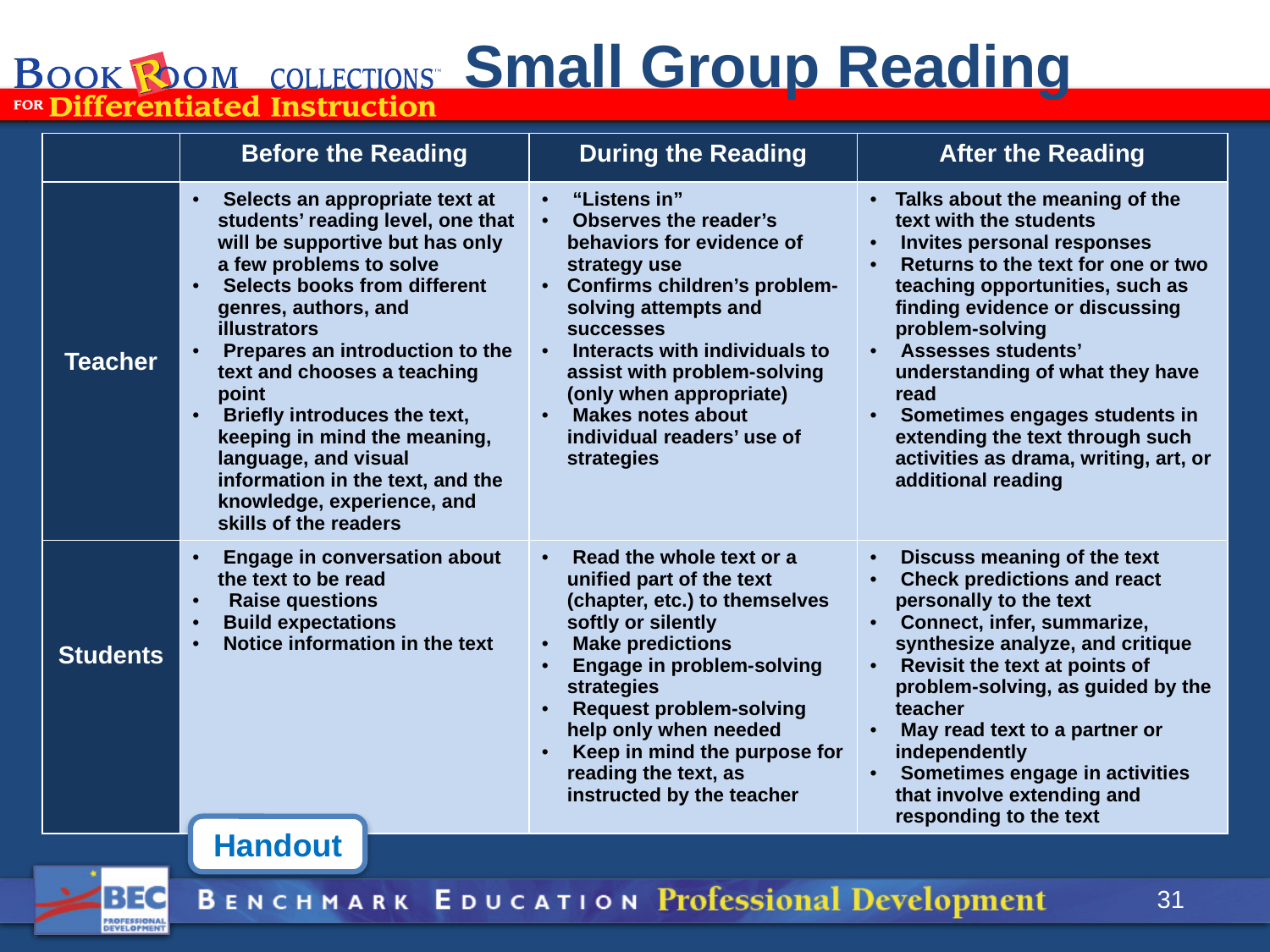

Small Group Reading
|  | Before the Reading | During the Reading | After the Reading |
| --- | --- | --- | --- |
| Teacher | Selects an appropriate text at students’ reading level, one that will be supportive but has only a few problems to solve  Selects books from different genres, authors, and illustrators  Prepares an introduction to the text and chooses a teaching point  Briefly introduces the text, keeping in mind the meaning, language, and visual information in the text, and the knowledge, experience, and skills of the readers | “Listens in”  Observes the reader’s behaviors for evidence of strategy use  Confirms children’s problem-solving attempts and successes  Interacts with individuals to assist with problem-solving (only when appropriate)  Makes notes about individual readers’ use of strategies | Talks about the meaning of the text with the students  Invites personal responses  Returns to the text for one or two teaching opportunities, such as finding evidence or discussing problem-solving  Assesses students’ understanding of what they have read  Sometimes engages students in extending the text through such activities as drama, writing, art, or additional reading |
| Students | Engage in conversation about the text to be read   Raise questions  Build expectations  Notice information in the text | Read the whole text or a unified part of the text (chapter, etc.) to themselves softly or silently  Make predictions  Engage in problem-solving strategies  Request problem-solving help only when needed  Keep in mind the purpose for reading the text, as instructed by the teacher | Discuss meaning of the text  Check predictions and react personally to the text  Connect, infer, summarize, synthesize analyze, and critique  Revisit the text at points of problem-solving, as guided by the teacher  May read text to a partner or independently  Sometimes engage in activities that involve extending and responding to the text |

Handout